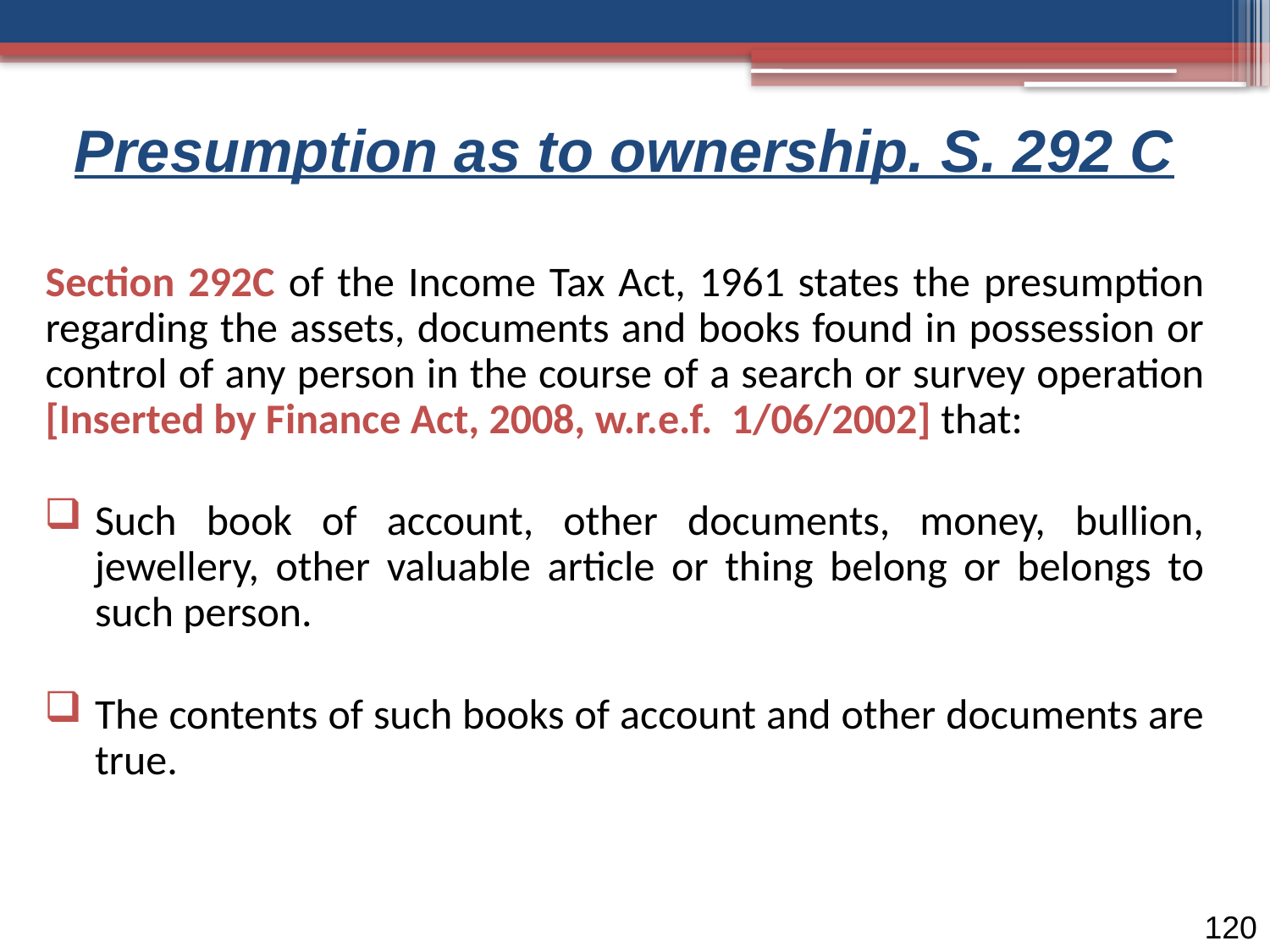

# Presumption as to ownership. S. 292 C
	Section 292C of the Income Tax Act, 1961 states the presumption regarding the assets, documents and books found in possession or control of any person in the course of a search or survey operation [Inserted by Finance Act, 2008, w.r.e.f.  1/06/2002] that:

Such book of account, other documents, money, bullion, jewellery, other valuable article or thing belong or belongs to such person.

The contents of such books of account and other documents are true.
120